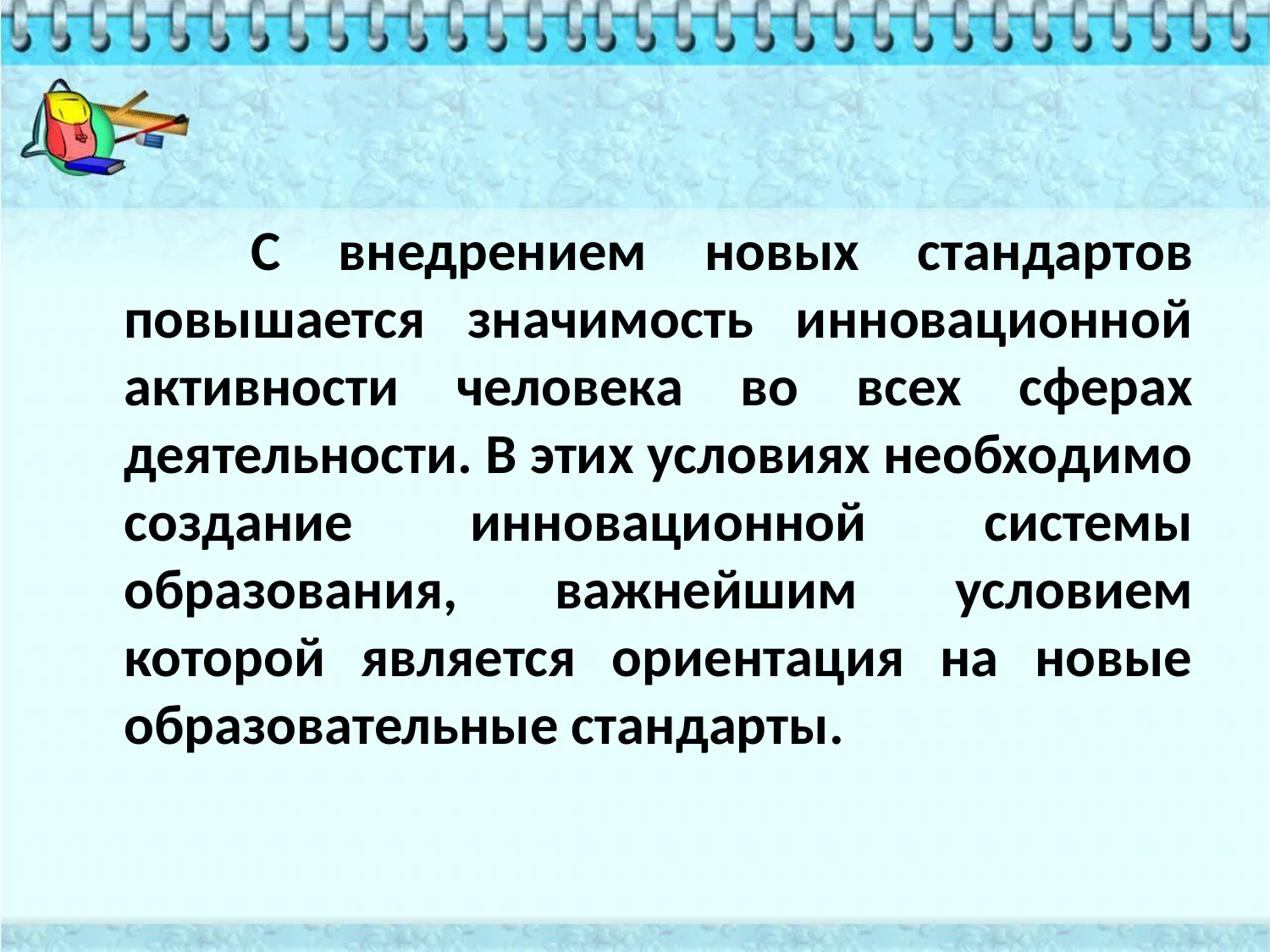

С внедрением новых стандартов повышается значимость инновационной активности человека во всех сферах деятельности. В этих условиях необходимо создание инновационной системы образования, важнейшим условием которой является ориентация на новые образовательные стандарты.